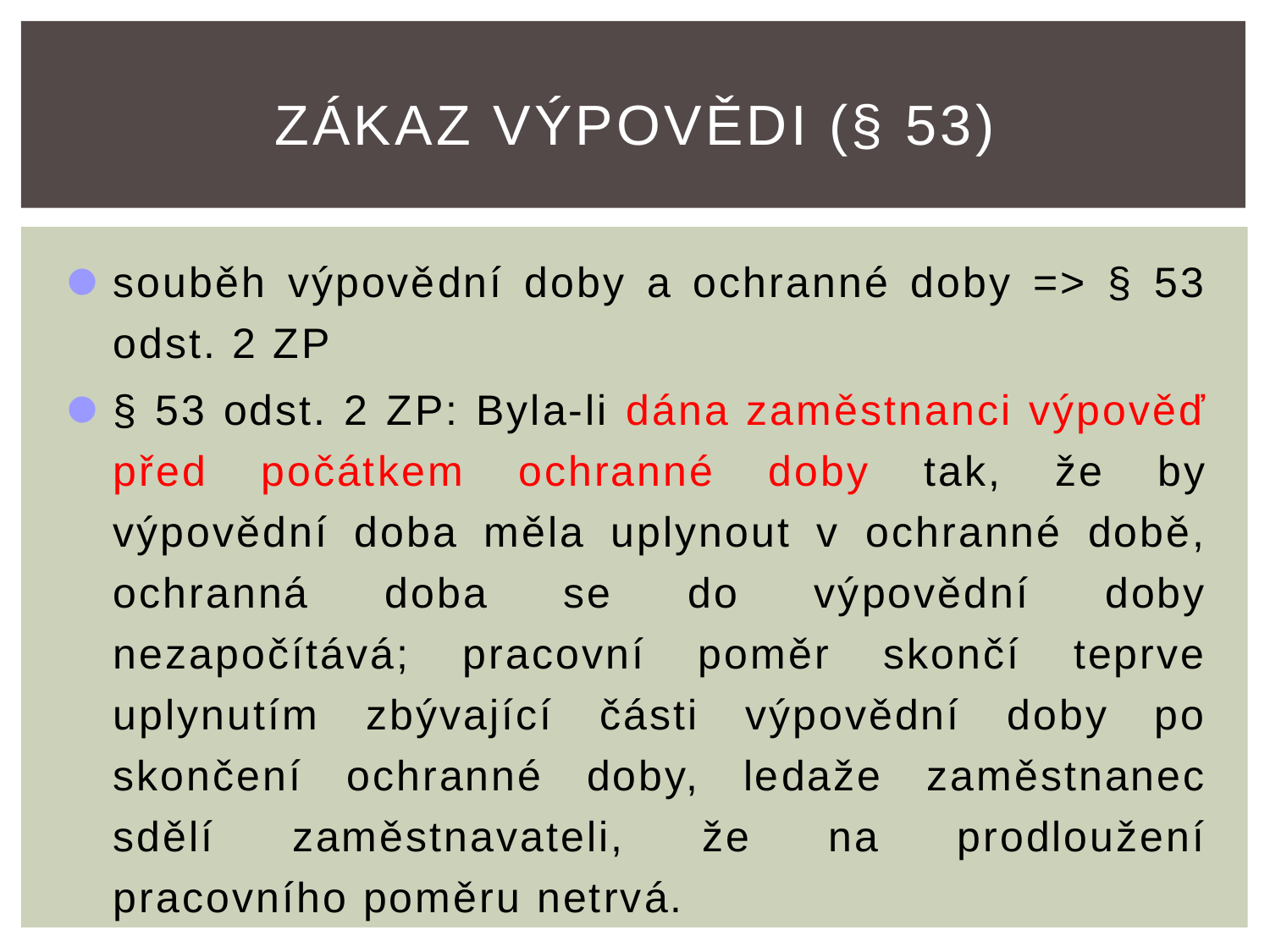

# zákaz výpovědi (§ 53)
souběh výpovědní doby a ochranné doby => § 53 odst. 2 ZP
§ 53 odst. 2 ZP: Byla-li dána zaměstnanci výpověď před počátkem ochranné doby tak, že by výpovědní doba měla uplynout v ochranné době, ochranná doba se do výpovědní doby nezapočítává; pracovní poměr skončí teprve uplynutím zbývající části výpovědní doby po skončení ochranné doby, ledaže zaměstnanec sdělí zaměstnavateli, že na prodloužení pracovního poměru netrvá.